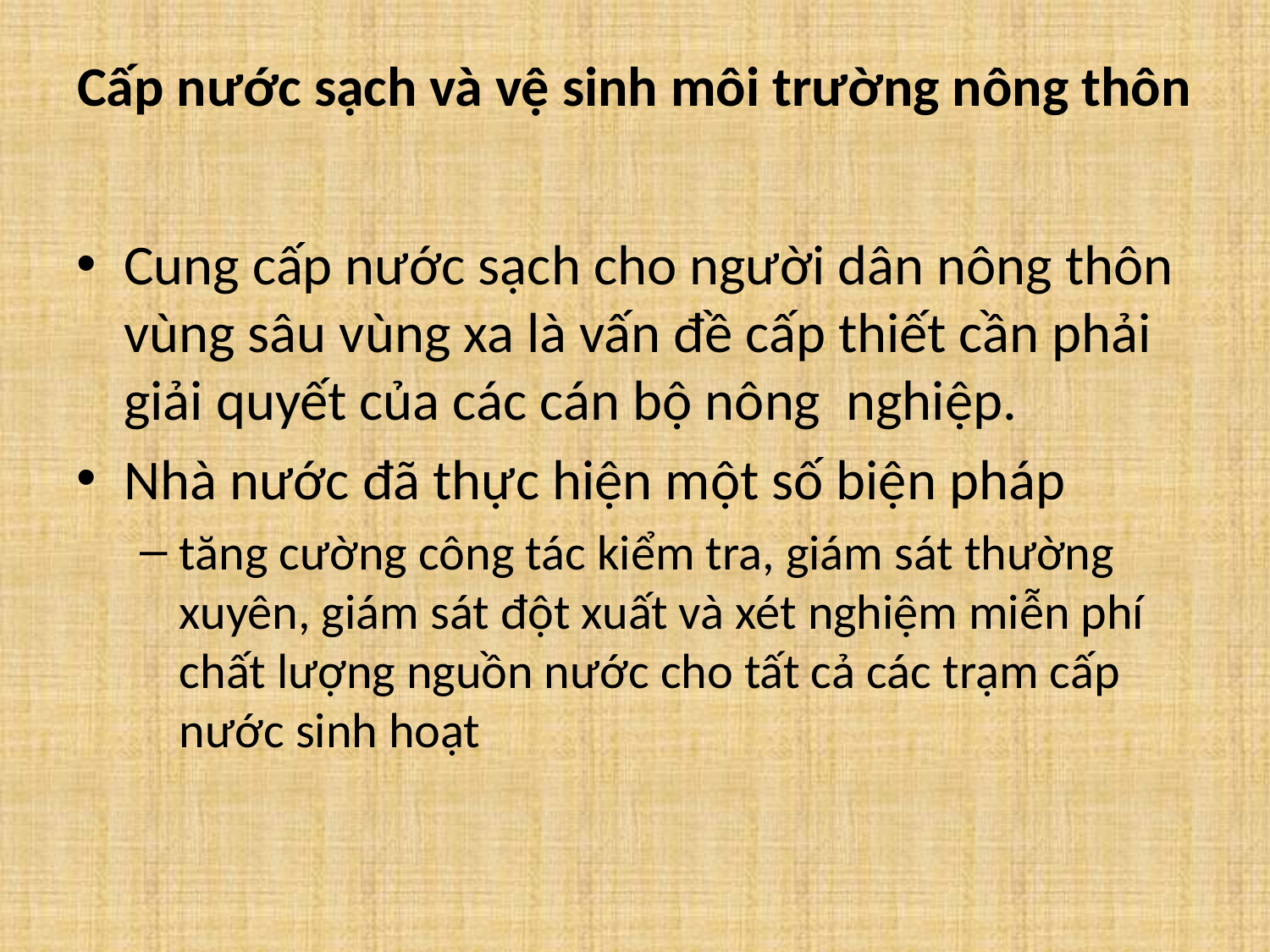

# Cấp nước sạch và vệ sinh môi trường nông thôn
Cung cấp nước sạch cho người dân nông thôn vùng sâu vùng xa là vấn đề cấp thiết cần phải giải quyết của các cán bộ nông  nghiệp.
Nhà nước đã thực hiện một số biện pháp
tăng cường công tác kiểm tra, giám sát thường xuyên, giám sát đột xuất và xét nghiệm miễn phí chất lượng nguồn nước cho tất cả các trạm cấp nước sinh hoạt